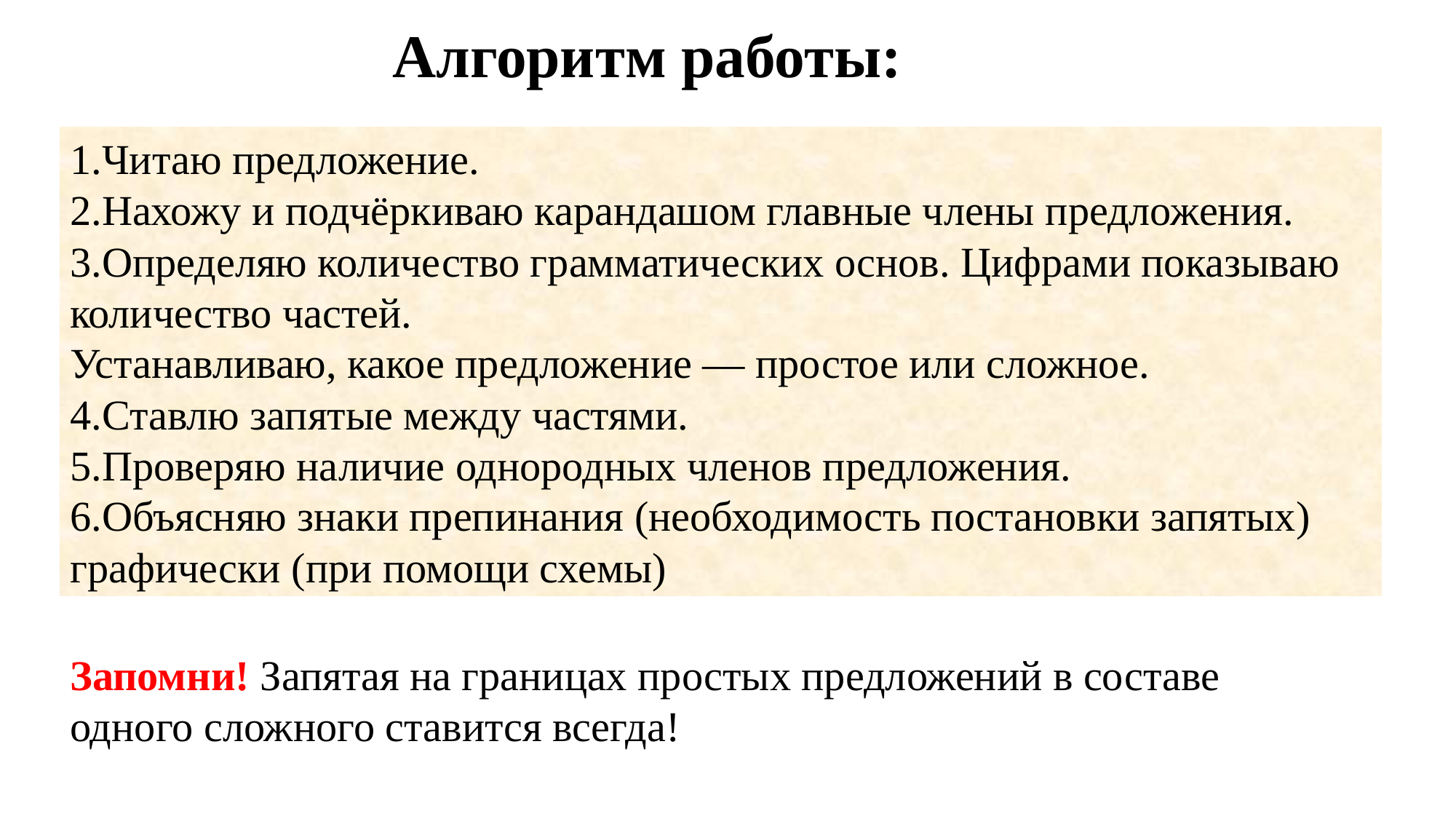

Алгоритм работы:
Читаю предложение.
Нахожу и подчёркиваю карандашом главные члены предложения.
Определяю количество грамматических основ. Цифрами показываю количество частей.
Устанавливаю, какое предложение — простое или сложное.
Ставлю запятые между частями.
Проверяю наличие однородных членов предложения.
Объясняю знаки препинания (необходимость постановки запятых) графически (при помощи схемы)
Запомни! Запятая на границах простых предложений в составе одного сложного ставится всегда!